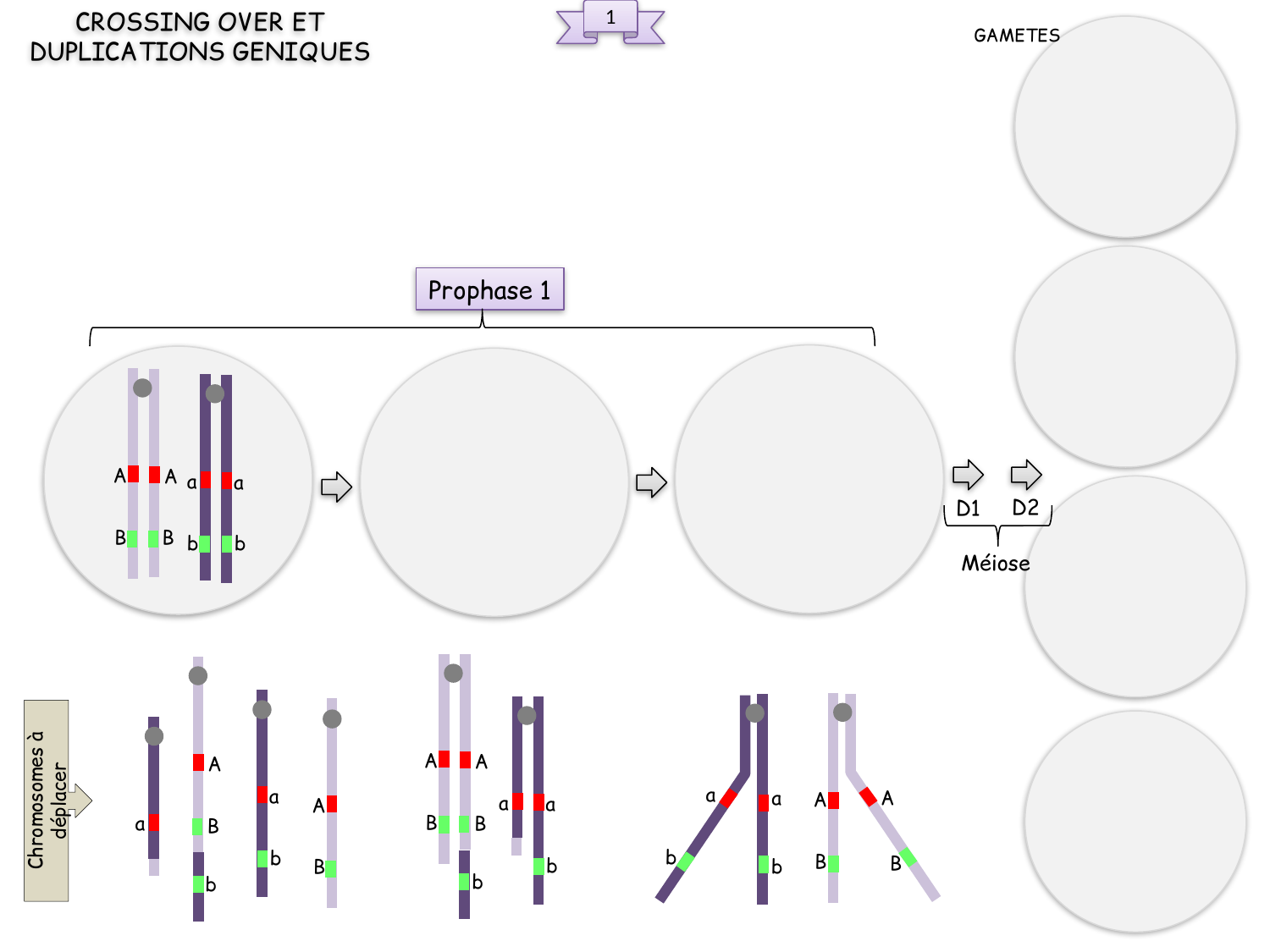

CROSSING OVER ET DUPLICATIONS GENIQUES
1

D2
D1
GAMETES
Prophase 1
Chromosomes à déplacer

A
A
B
B

a
a
b
b

Méiose

A
A
B
B
b

A
B
b
a
b

A
A
B
B

a
a
b
b

a
a
b
A
B

a